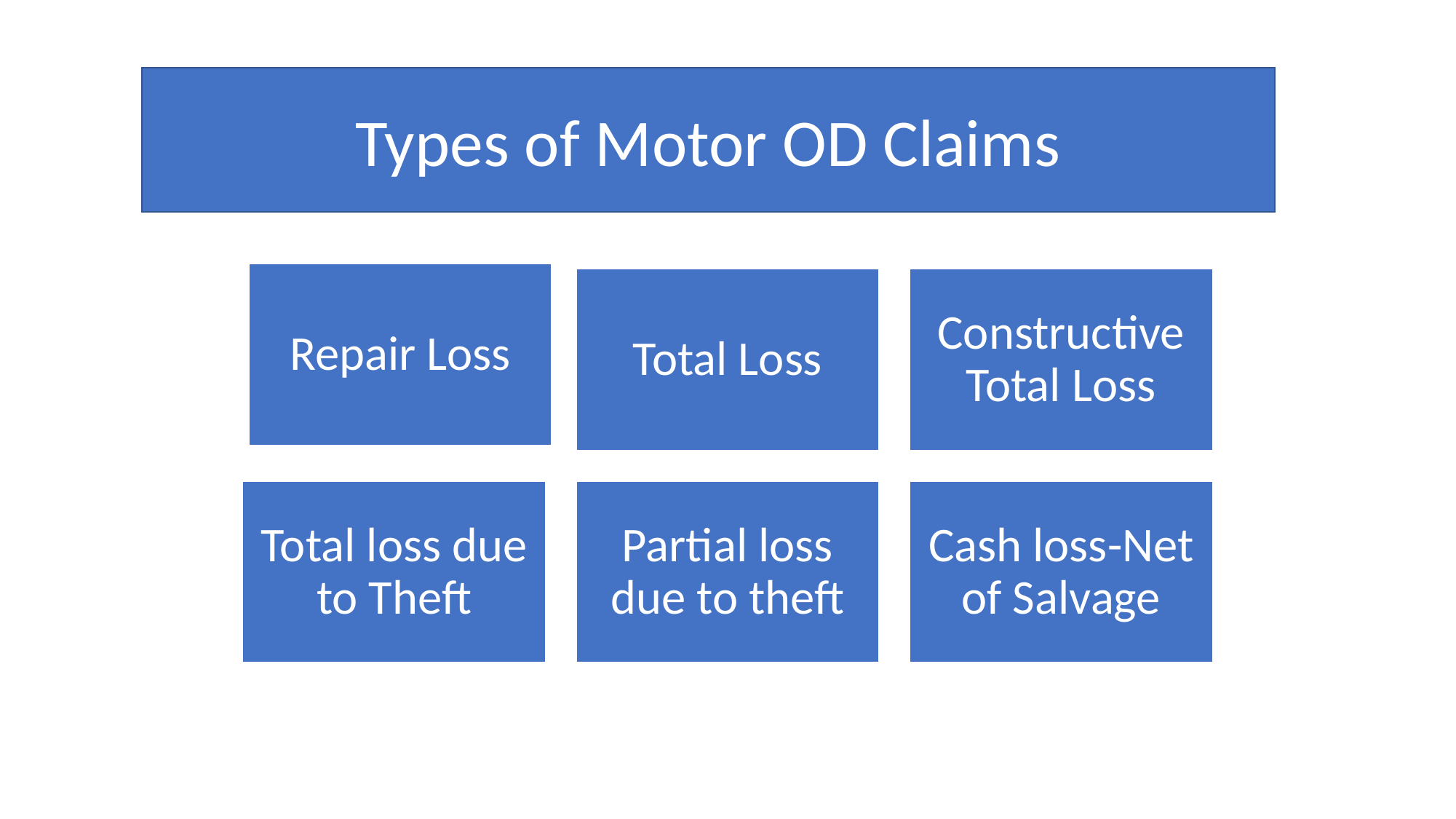

Types of Motor OD Claims
Repair Loss
Total Loss
Constructive Total Loss
Total loss due to Theft
Partial loss due to theft
Cash loss-Net of Salvage